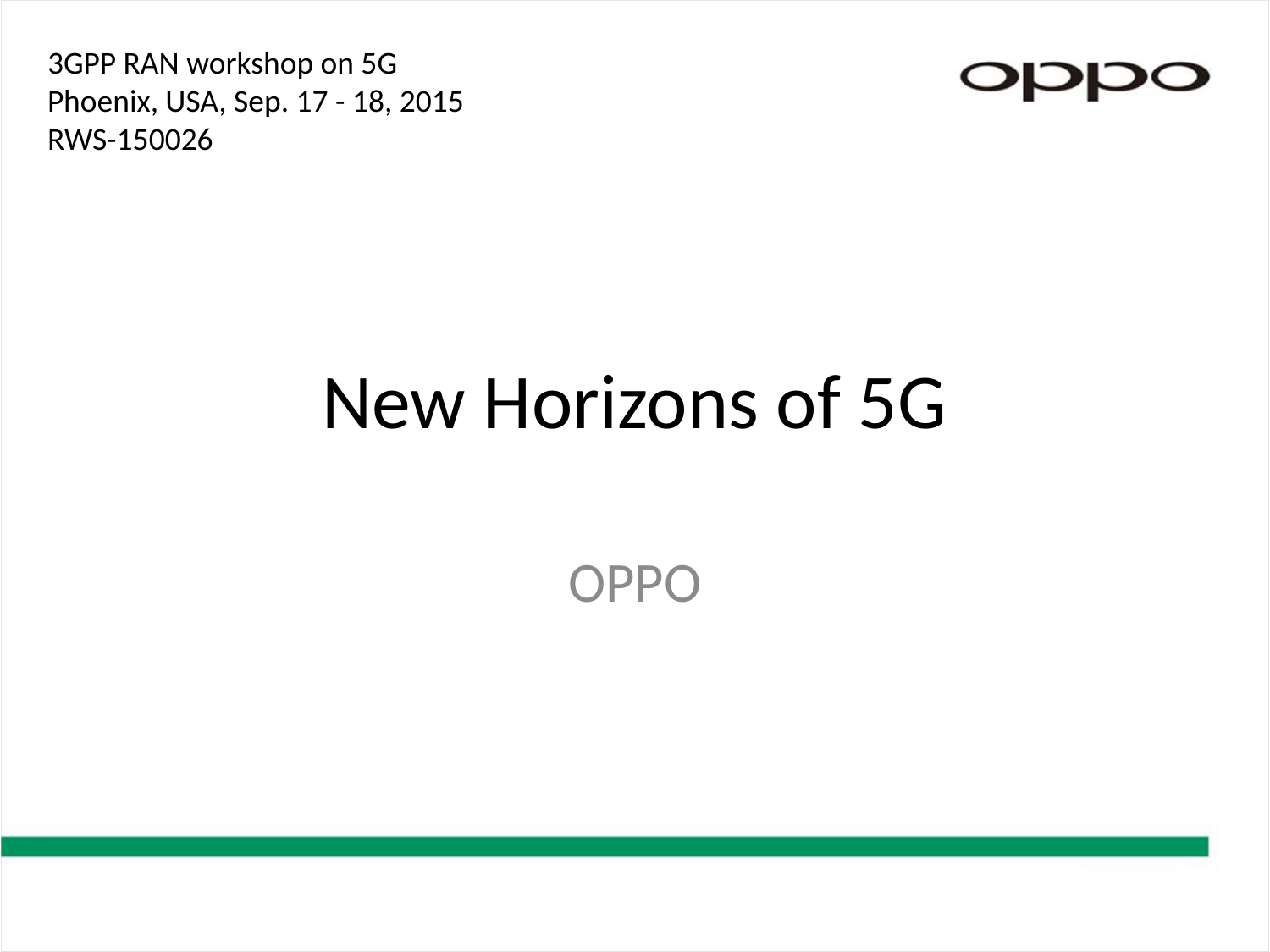

3GPP RAN workshop on 5G
Phoenix, USA, Sep. 17 - 18, 2015
RWS-150026
# New Horizons of 5G
OPPO